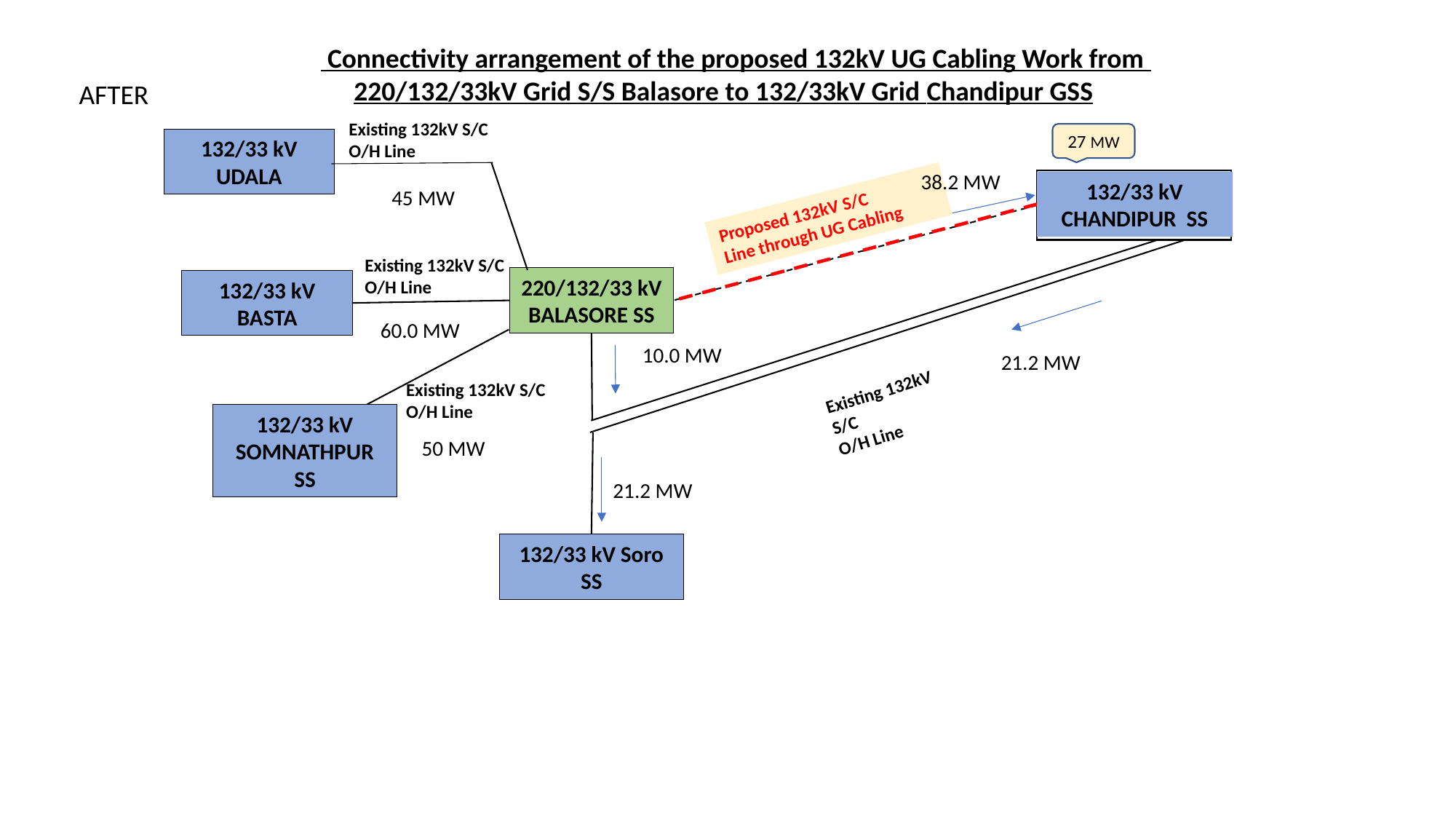

Connectivity arrangement of the proposed 132kV UG Cabling Work from 			 220/132/33kV Grid S/S Balasore to 132/33kV Grid Chandipur GSS
AFTER
Existing 132kV S/C
O/H Line
27 MW
132/33 kV UDALA
38.2 MW

132/33 kV CHANDIPUR  SS
45 MW
Proposed 132kV S/C
Line through UG Cabling
Existing 132kV S/C
O/H Line
220/132/33 kV BALASORE SS
132/33 kV BASTA
60.0 MW
10.0 MW
21.2 MW
Existing 132kV S/C
O/H Line
Existing 132kV S/C
O/H Line
132/33 kV SOMNATHPUR SS
50 MW
21.2 MW
132/33 kV Soro SS